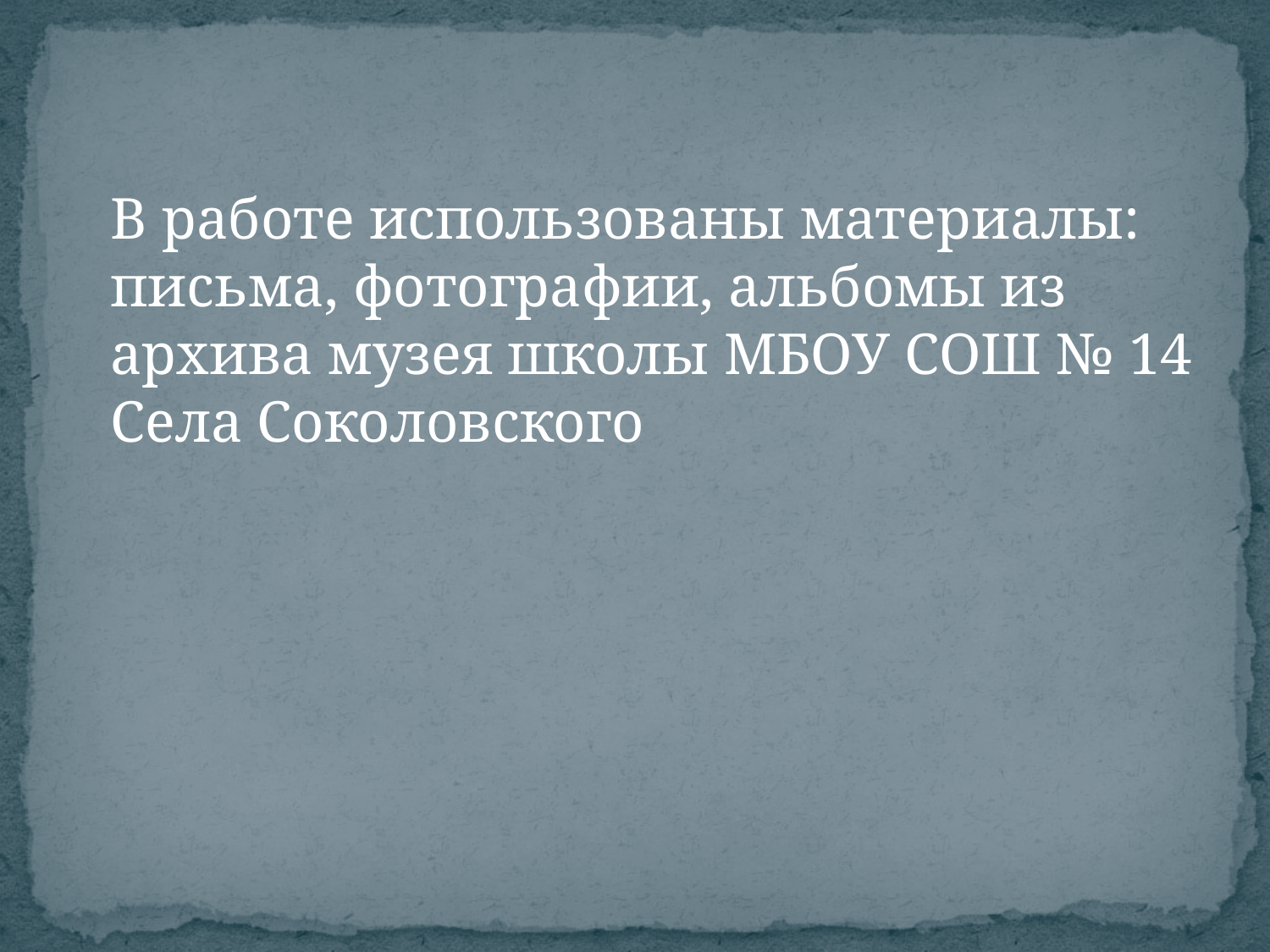

В работе использованы материалы:
письма, фотографии, альбомы из
архива музея школы МБОУ СОШ № 14
Села Соколовского